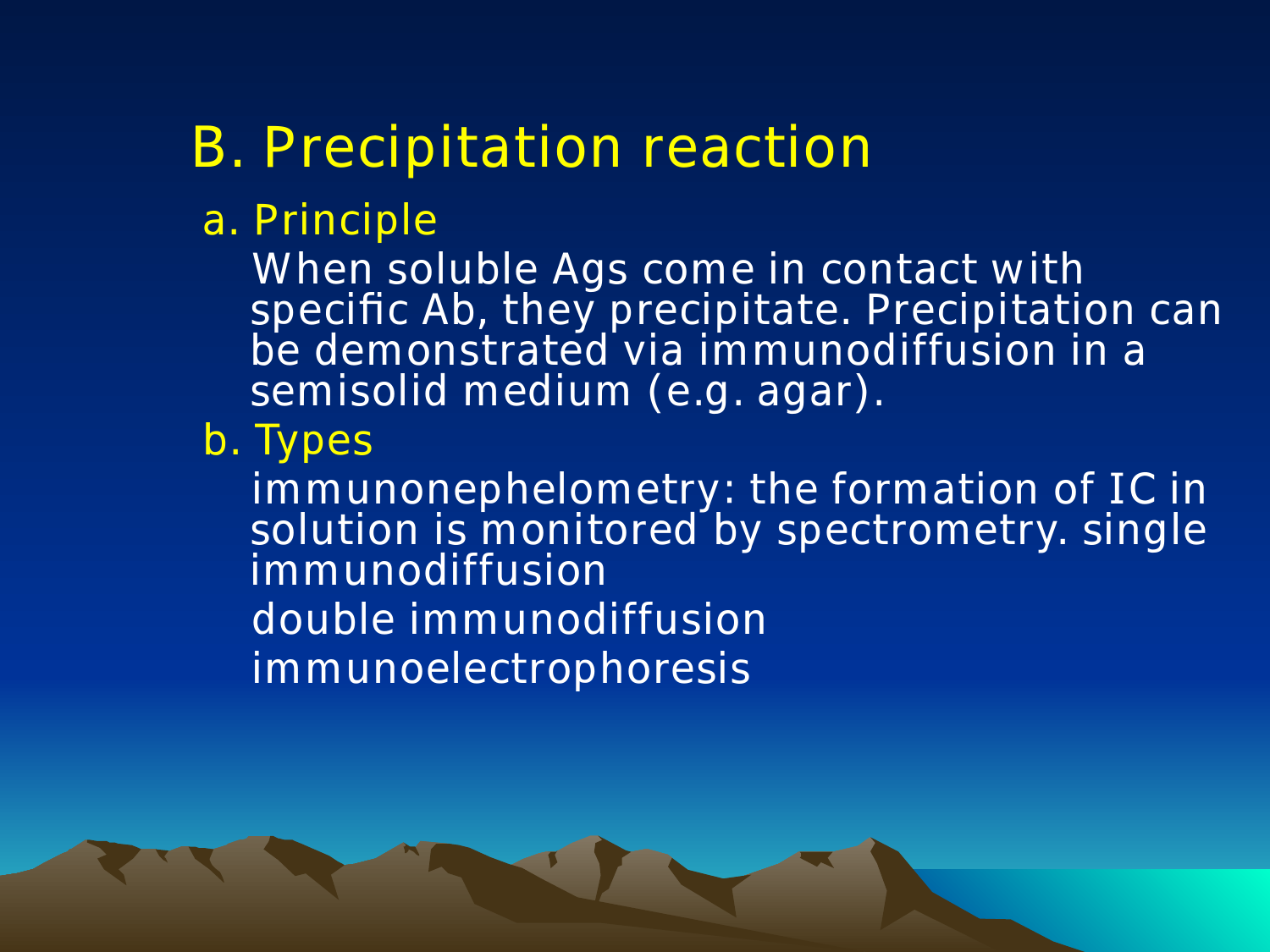

# B. Precipitation reaction
a. Principle
    When soluble Ags come in contact with specific Ab, they precipitate. Precipitation can be demonstrated via immunodiffusion in a semisolid medium (e.g. agar).
b. Types
    immunonephelometry: the formation of IC in solution is monitored by spectrometry. single immunodiffusion
    double immunodiffusion
    immunoelectrophoresis